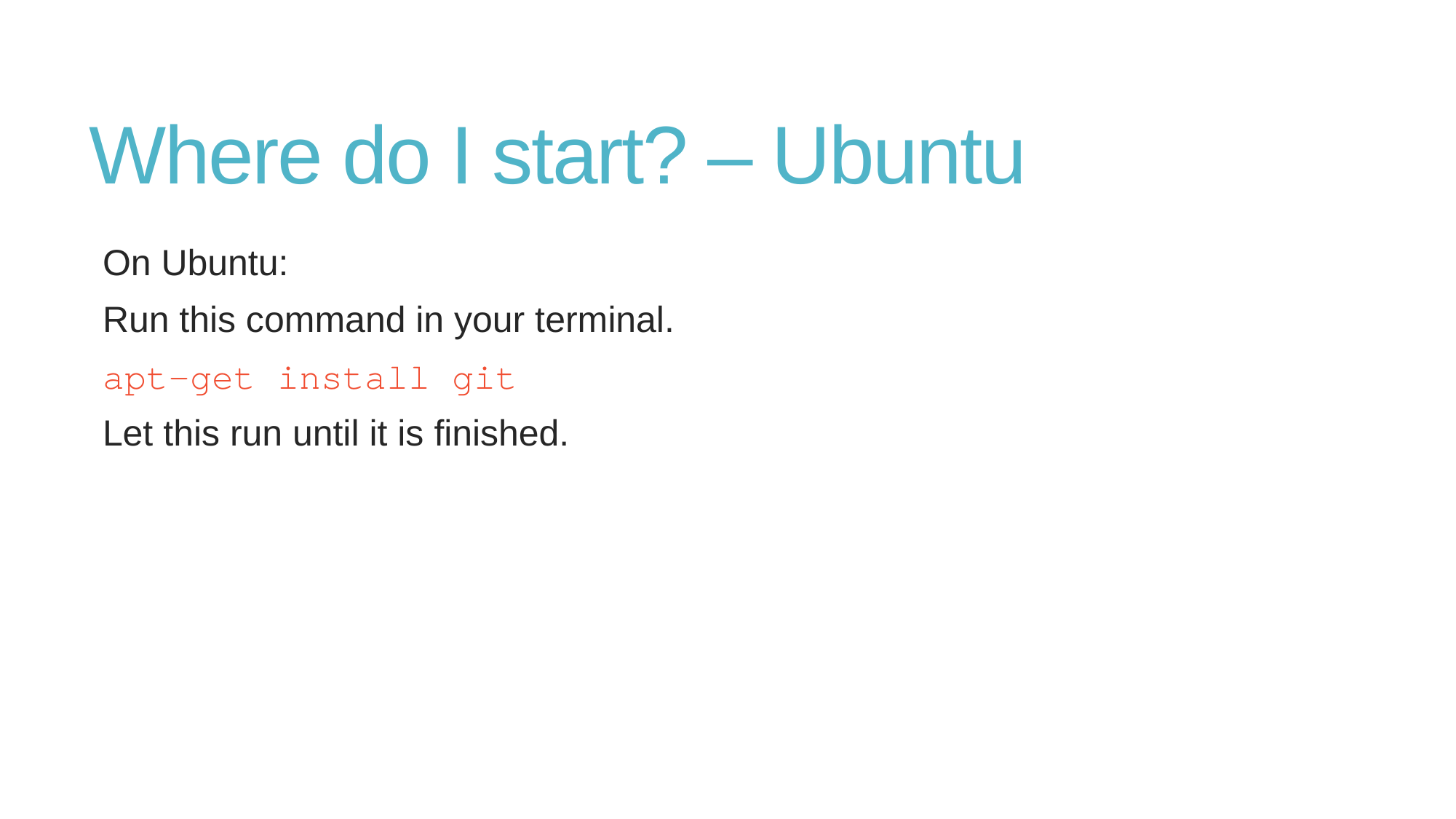

# Where do I start? – Ubuntu
On Ubuntu:
Run this command in your terminal.
apt-get install git
Let this run until it is finished.